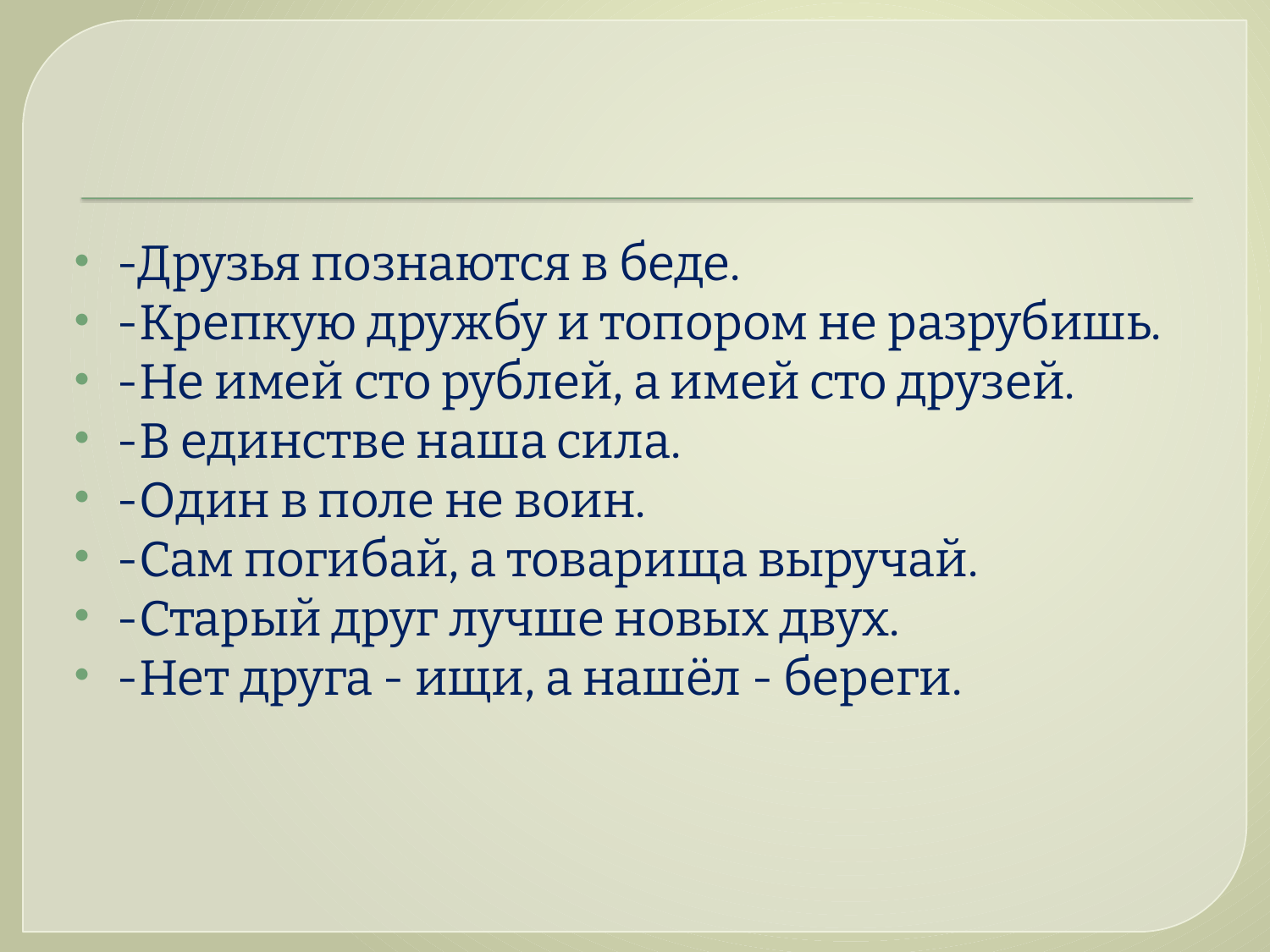

-Друзья познаются в беде.
-Крепкую дружбу и топором не разрубишь.
-Не имей сто рублей, а имей сто друзей.
-В единстве наша сила.
-Один в поле не воин.
-Сам погибай, а товарища выручай.
-Старый друг лучше новых двух.
-Нет друга - ищи, а нашёл - береги.